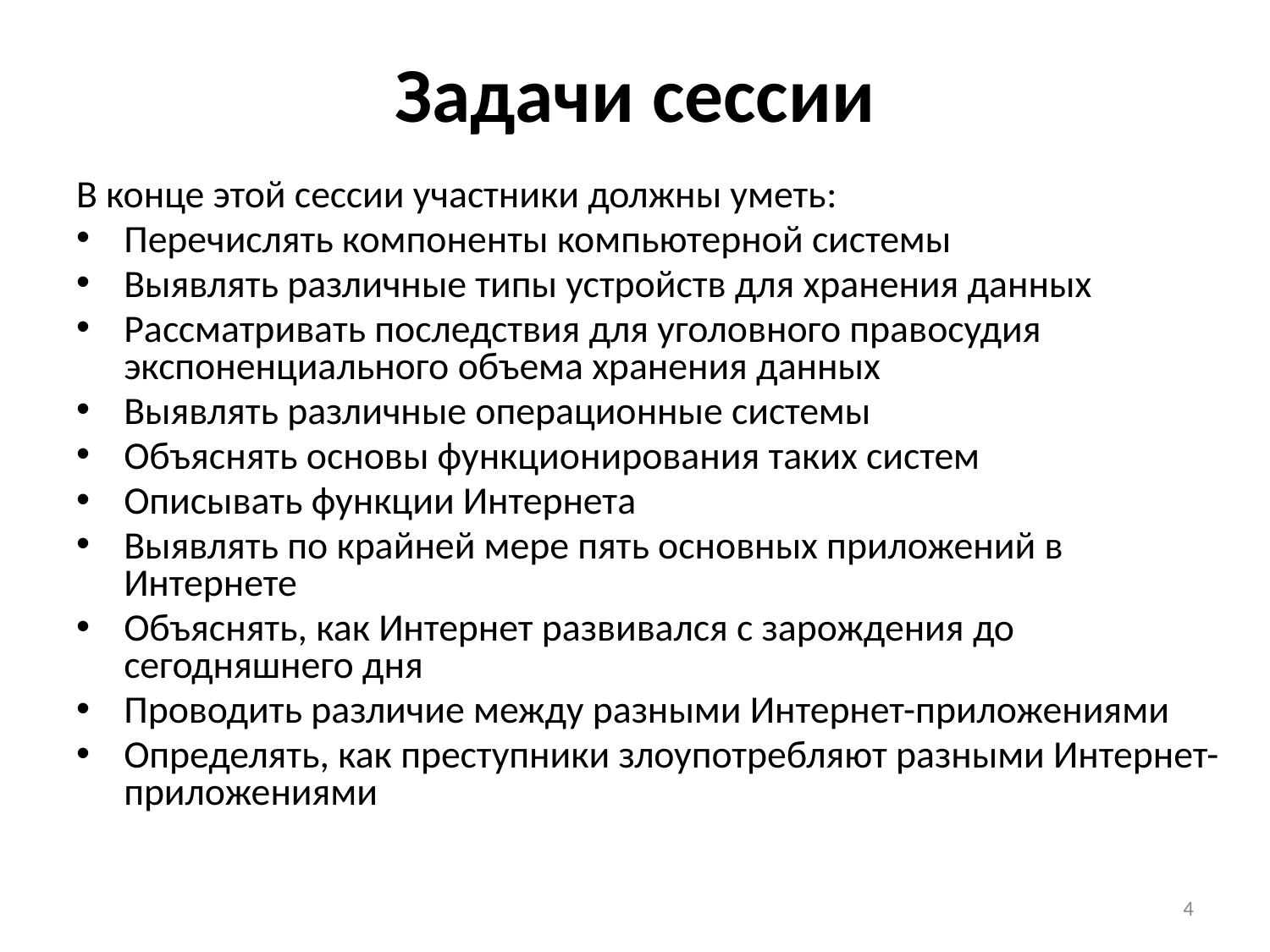

# Задачи сессии
В конце этой сессии участники должны уметь:
Перечислять компоненты компьютерной системы
Выявлять различные типы устройств для хранения данных
Рассматривать последствия для уголовного правосудия экспоненциального объема хранения данных
Выявлять различные операционные системы
Объяснять основы функционирования таких систем
Описывать функции Интернета
Выявлять по крайней мере пять основных приложений в Интернете
Объяснять, как Интернет развивался с зарождения до сегодняшнего дня
Проводить различие между разными Интернет-приложениями
Определять, как преступники злоупотребляют разными Интернет-приложениями

4